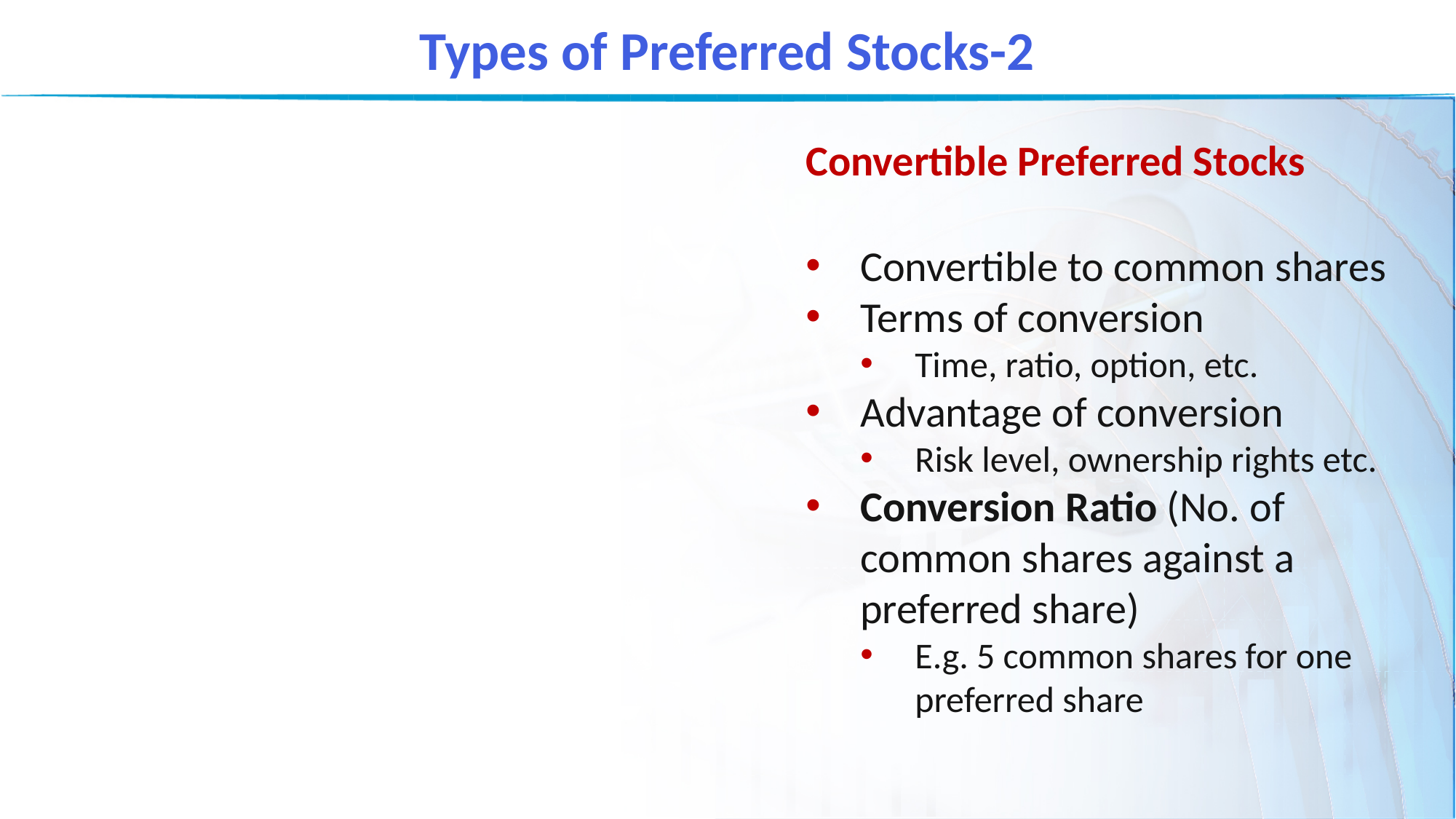

Types of Preferred Stocks-2
Convertible Preferred Stocks

Convertible to common shares
Terms of conversion
Time, ratio, option, etc.
Advantage of conversion
Risk level, ownership rights etc.
Conversion Ratio (No. of common shares against a preferred share)
E.g. 5 common shares for one preferred share